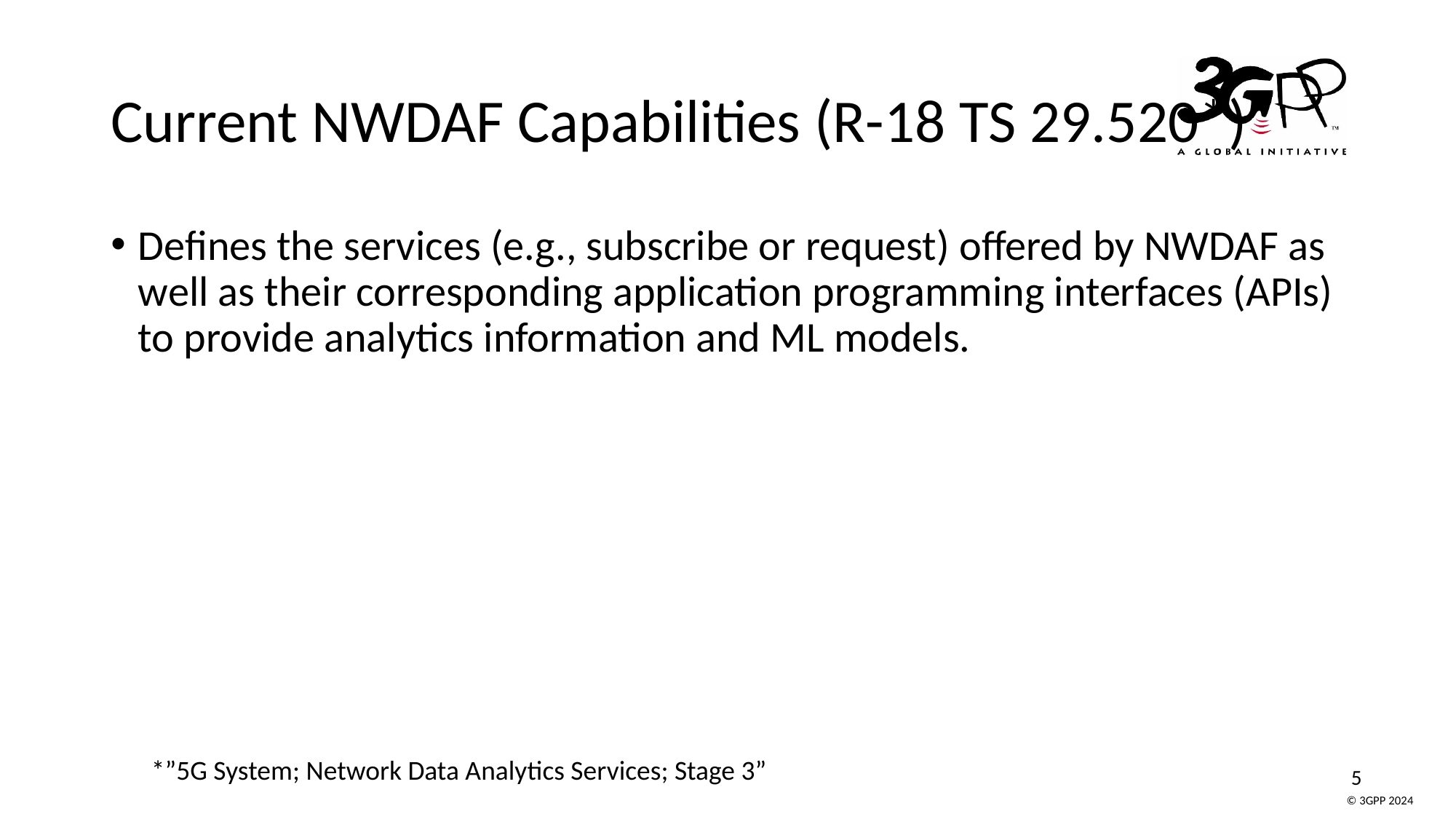

# Current NWDAF Capabilities (R-18 TS 29.520*)
Defines the services (e.g., subscribe or request) offered by NWDAF as well as their corresponding application programming interfaces (APIs) to provide analytics information and ML models.

*”5G System; Network Data Analytics Services; Stage 3”